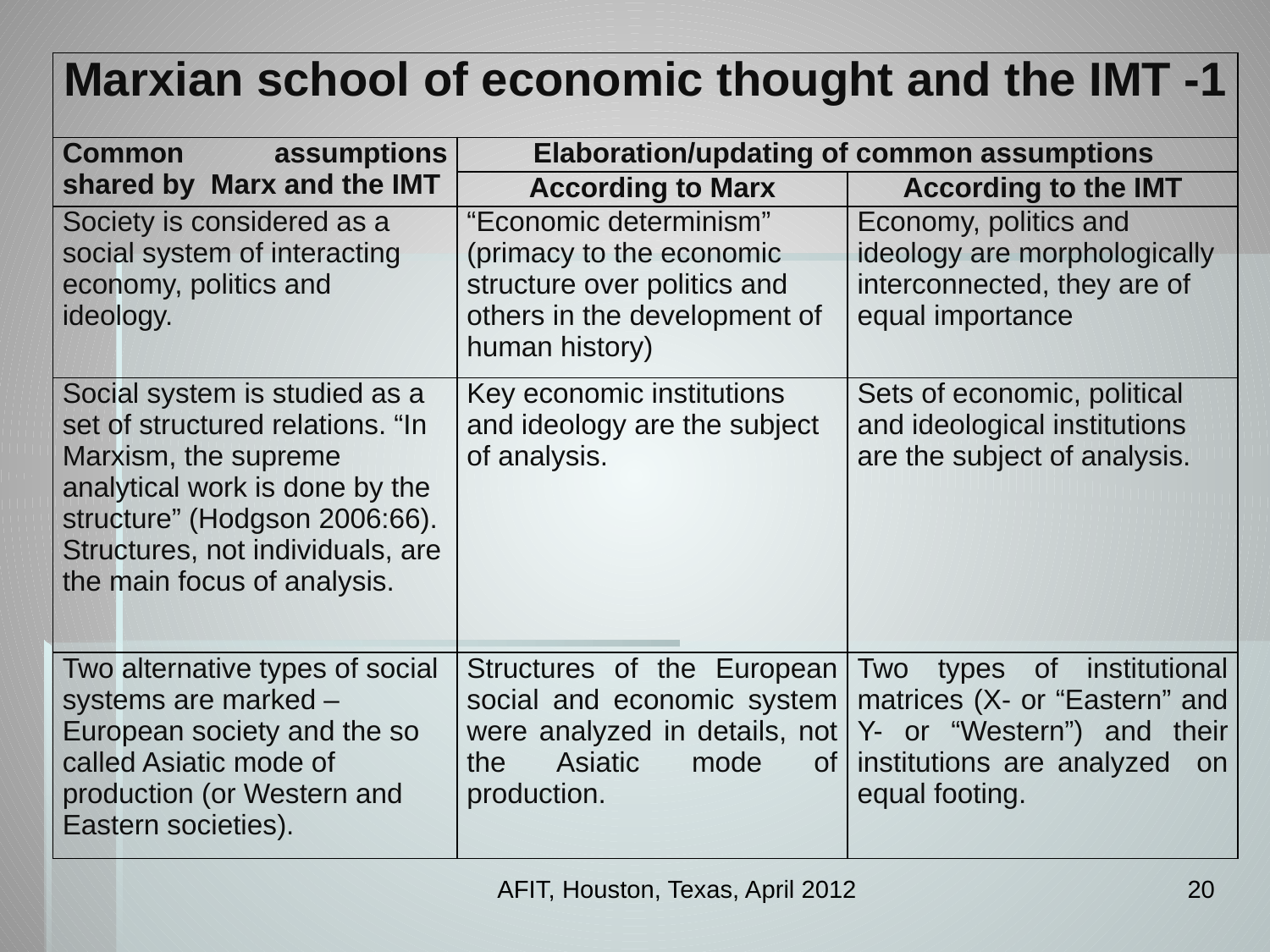

| Marxian school of economic thought and the IMT -1 |  |  |
| --- | --- | --- |
| Common assumptions shared by Marx and the IMT | Elaboration/updating of common assumptions |  |
|  | According to Marx | According to the IMT |
| Society is considered as a social system of interacting economy, politics and ideology. | “Economic determinism” (primacy to the economic structure over politics and others in the development of human history) | Economy, politics and ideology are morphologically interconnected, they are of equal importance |
| Social system is studied as a set of structured relations. “In Marxism, the supreme analytical work is done by the structure” (Hodgson 2006:66). Structures, not individuals, are the main focus of analysis. | Key economic institutions and ideology are the subject of analysis. | Sets of economic, political and ideological institutions are the subject of analysis. |
| Two alternative types of social systems are marked – European society and the so called Asiatic mode of production (or Western and Eastern societies). | Structures of the European social and economic system were analyzed in details, not the Asiatic mode of production. | Two types of institutional matrices (X- or “Eastern” and Y- or “Western”) and their institutions are analyzed on equal footing. |
AFIT, Houston, Texas, April 2012
20